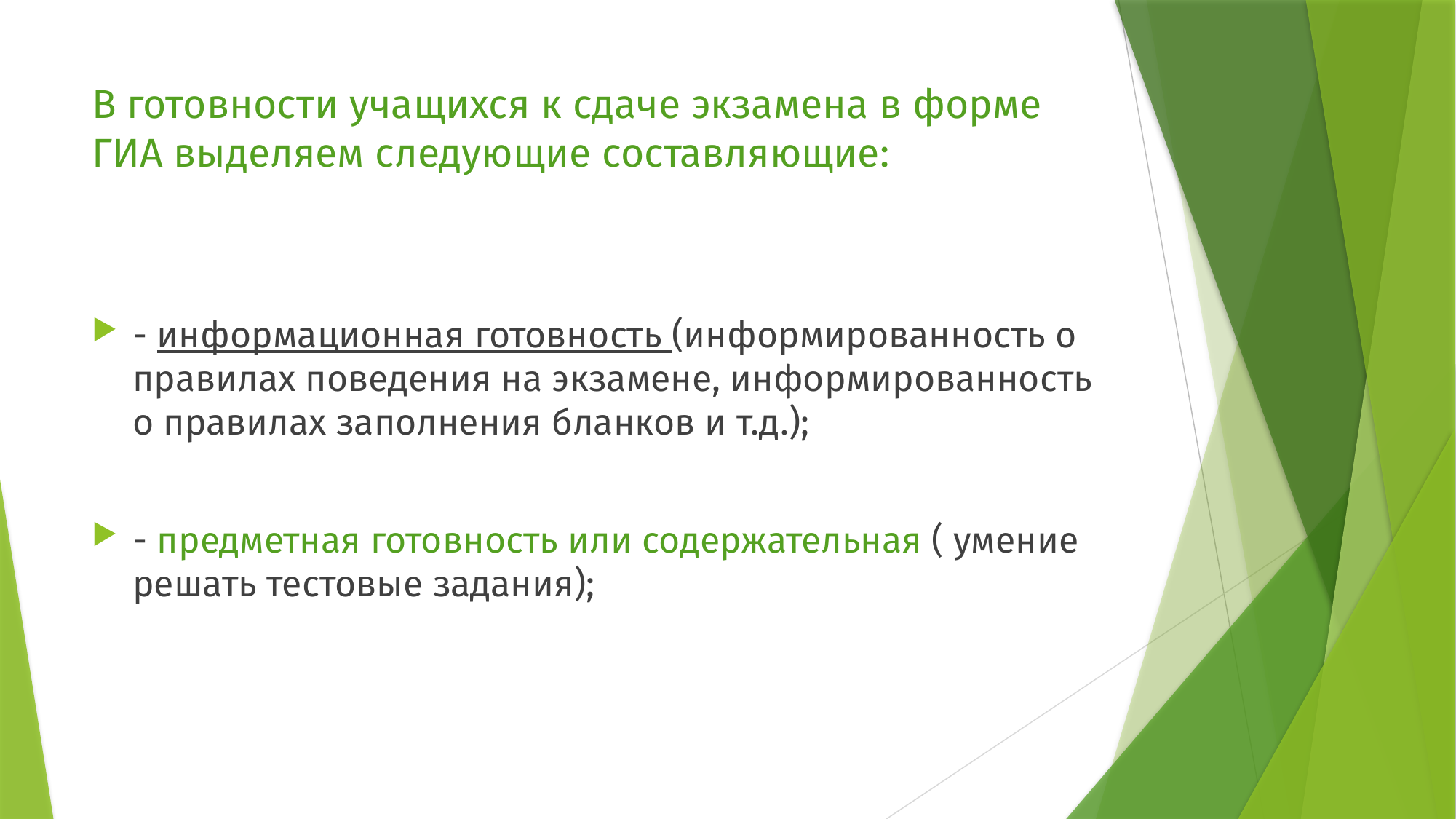

# В готовности учащихся к сдаче экзамена в форме ГИА выделяем следующие составляющие:

- информационная готовность (информированность о правилах поведения на экзамене, информированность о правилах заполнения бланков и т.д.);

- предметная готовность или содержательная ( умение решать тестовые задания);